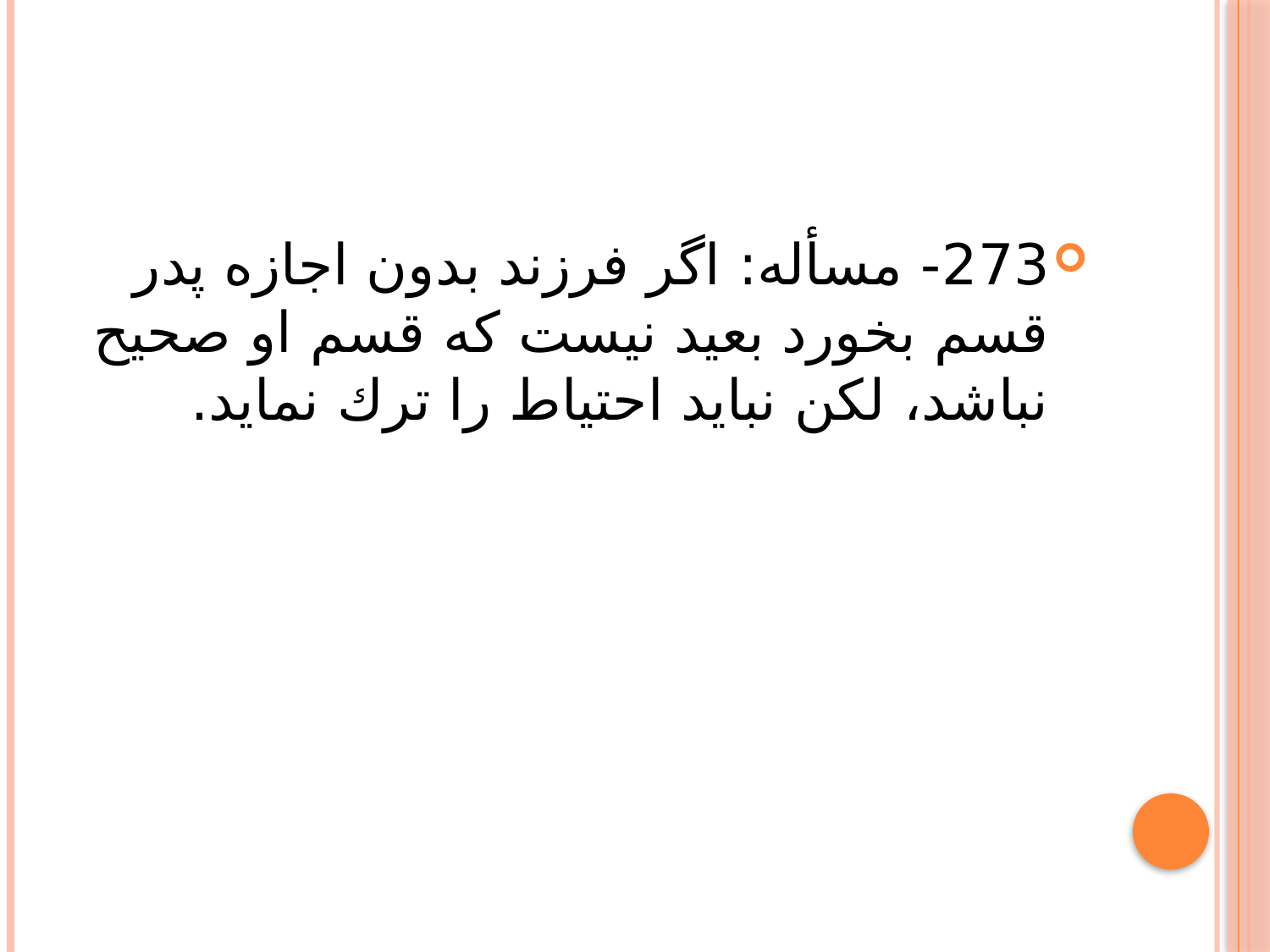

#
273- مسأله: اگر فرزند بدون اجازه پدر قسم بخورد بعيد نيست كه قسم او صحيح نباشد، لكن نبايد احتياط را ترك نمايد.